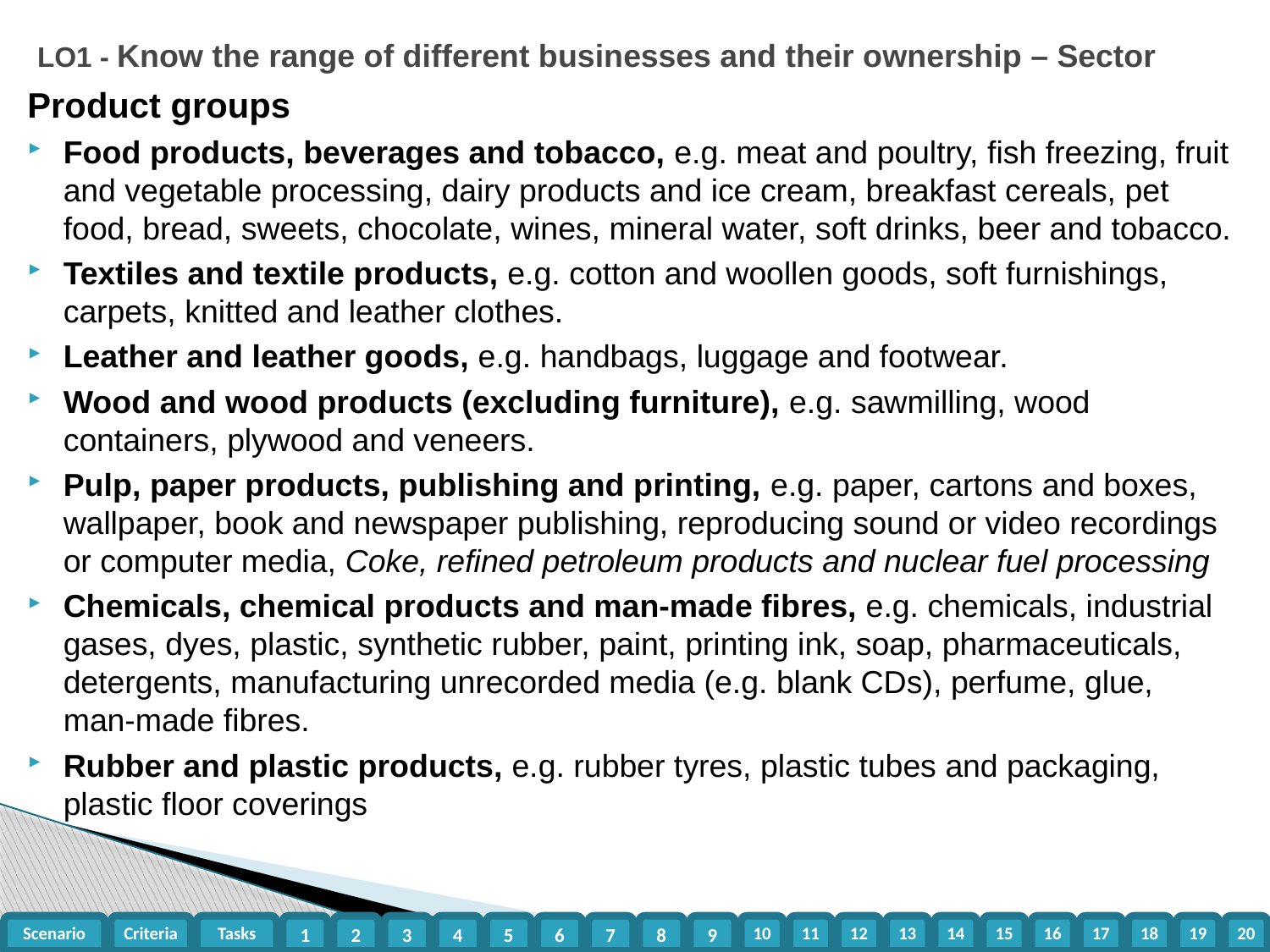

LO1 - Know the range of different businesses and their ownership – Sector
Product groups
Food products, beverages and tobacco, e.g. meat and poultry, fish freezing, fruit and vegetable processing, dairy products and ice cream, breakfast cereals, pet food, bread, sweets, chocolate, wines, mineral water, soft drinks, beer and tobacco.
Textiles and textile products, e.g. cotton and woollen goods, soft furnishings, carpets, knitted and leather clothes.
Leather and leather goods, e.g. handbags, luggage and footwear.
Wood and wood products (excluding furniture), e.g. sawmilling, wood containers, plywood and veneers.
Pulp, paper products, publishing and printing, e.g. paper, cartons and boxes, wallpaper, book and newspaper publishing, reproducing sound or video recordings or computer media, Coke, refined petroleum products and nuclear fuel processing
Chemicals, chemical products and man-made fibres, e.g. chemicals, industrial gases, dyes, plastic, synthetic rubber, paint, printing ink, soap, pharmaceuticals, detergents, manufacturing unrecorded media (e.g. blank CDs), perfume, glue, man-made fibres.
Rubber and plastic products, e.g. rubber tyres, plastic tubes and packaging, plastic floor coverings